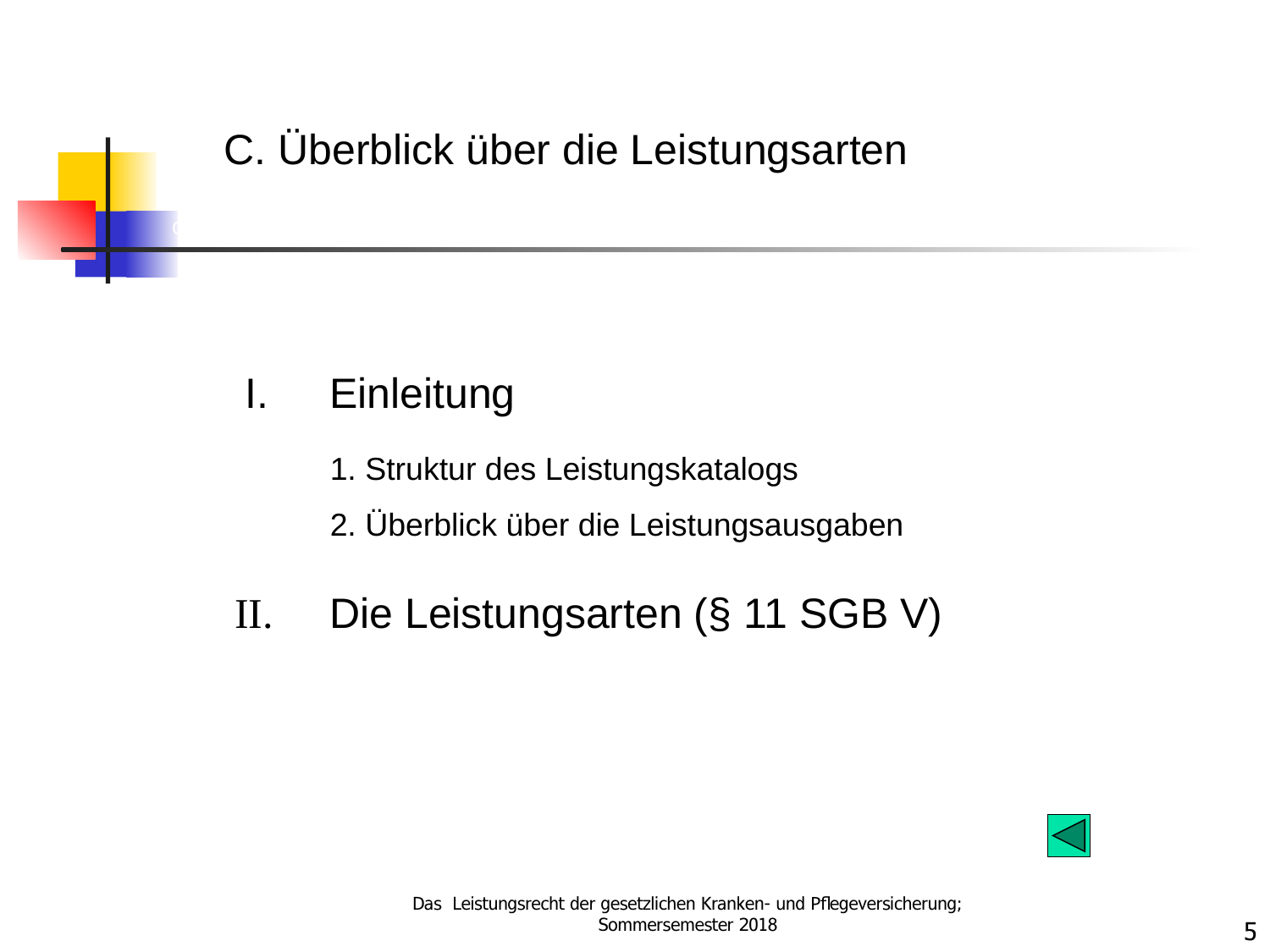

Gliederung Überblick Leistungsarten
C. Überblick über die Leistungsarten
Einleitung
	1. Struktur des Leistungskatalogs
	2. Überblick über die Leistungsausgaben
 Die Leistungsarten (§ 11 SGB V)

Das  Leistungsrecht der gesetzlichen Kranken- und Pflegeversicherung; Sommersemester 2018
5